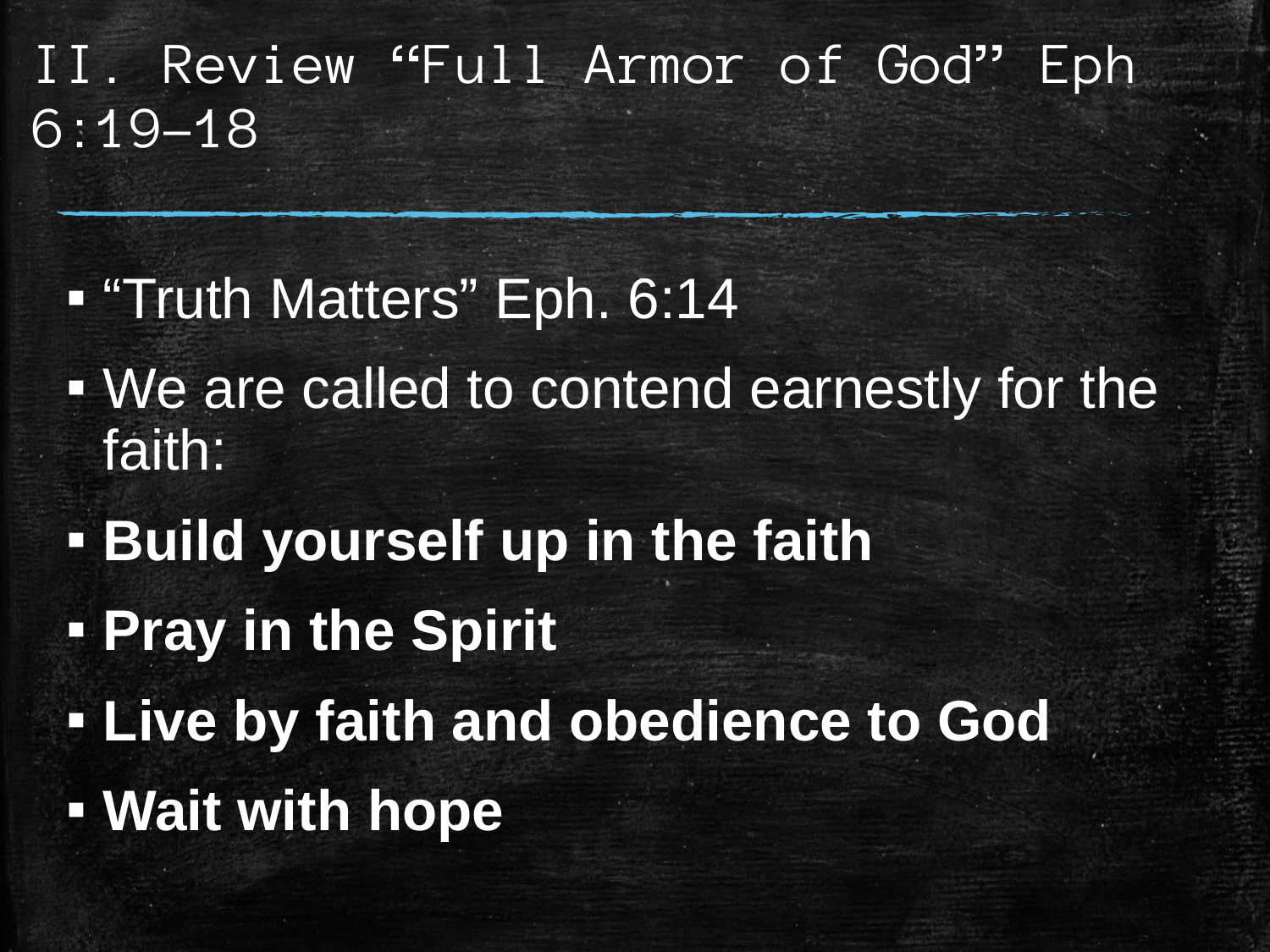

# II. Review “Full Armor of God” Eph 6:19-18
“Truth Matters” Eph. 6:14
We are called to contend earnestly for the faith:
Build yourself up in the faith
Pray in the Spirit
Live by faith and obedience to God
Wait with hope